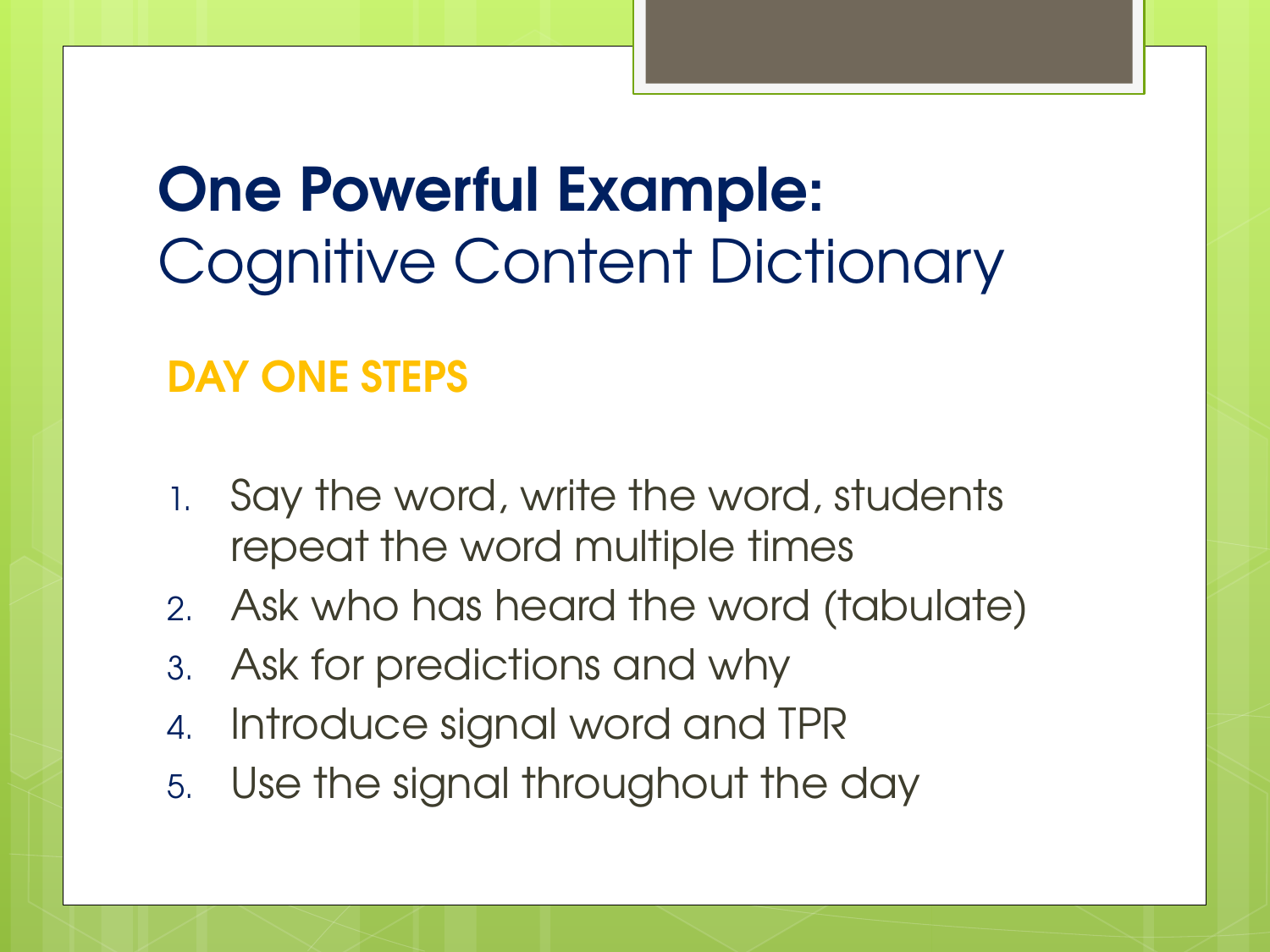

# One Powerful Example: Cognitive Content Dictionary
DAY ONE STEPS

Say the word, write the word, students repeat the word multiple times
Ask who has heard the word (tabulate)
Ask for predictions and why
Introduce signal word and TPR
Use the signal throughout the day